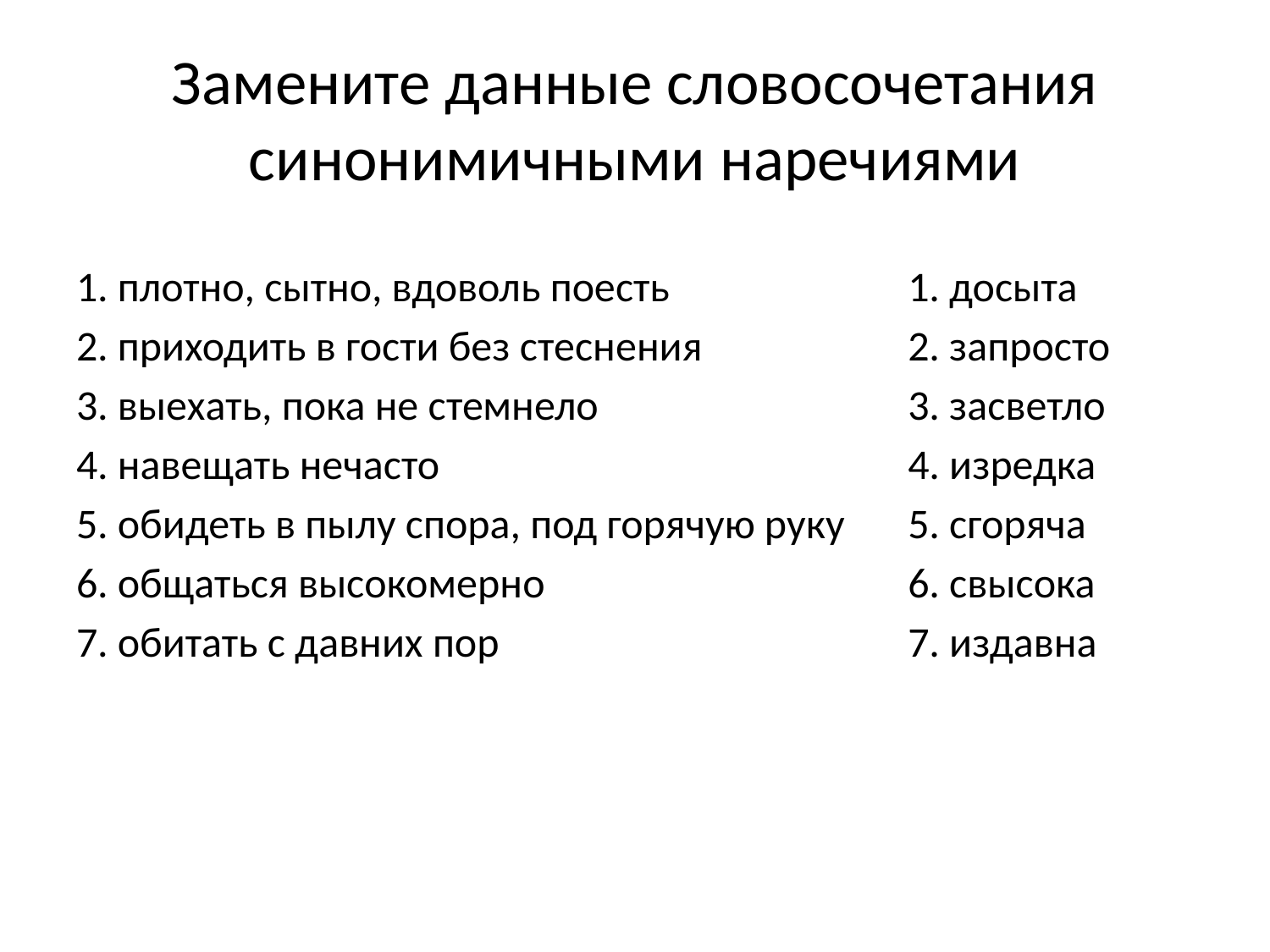

# Замените данные словосочетания синонимичными наречиями
1. плотно, сытно, вдоволь поесть
2. приходить в гости без стеснения
3. выехать, пока не стемнело
4. навещать нечасто
5. обидеть в пылу спора, под горячую руку
6. общаться высокомерно
7. обитать с давних пор
1. досыта
2. запросто
3. засветло
4. изредка
5. сгоряча
6. свысока
7. издавна